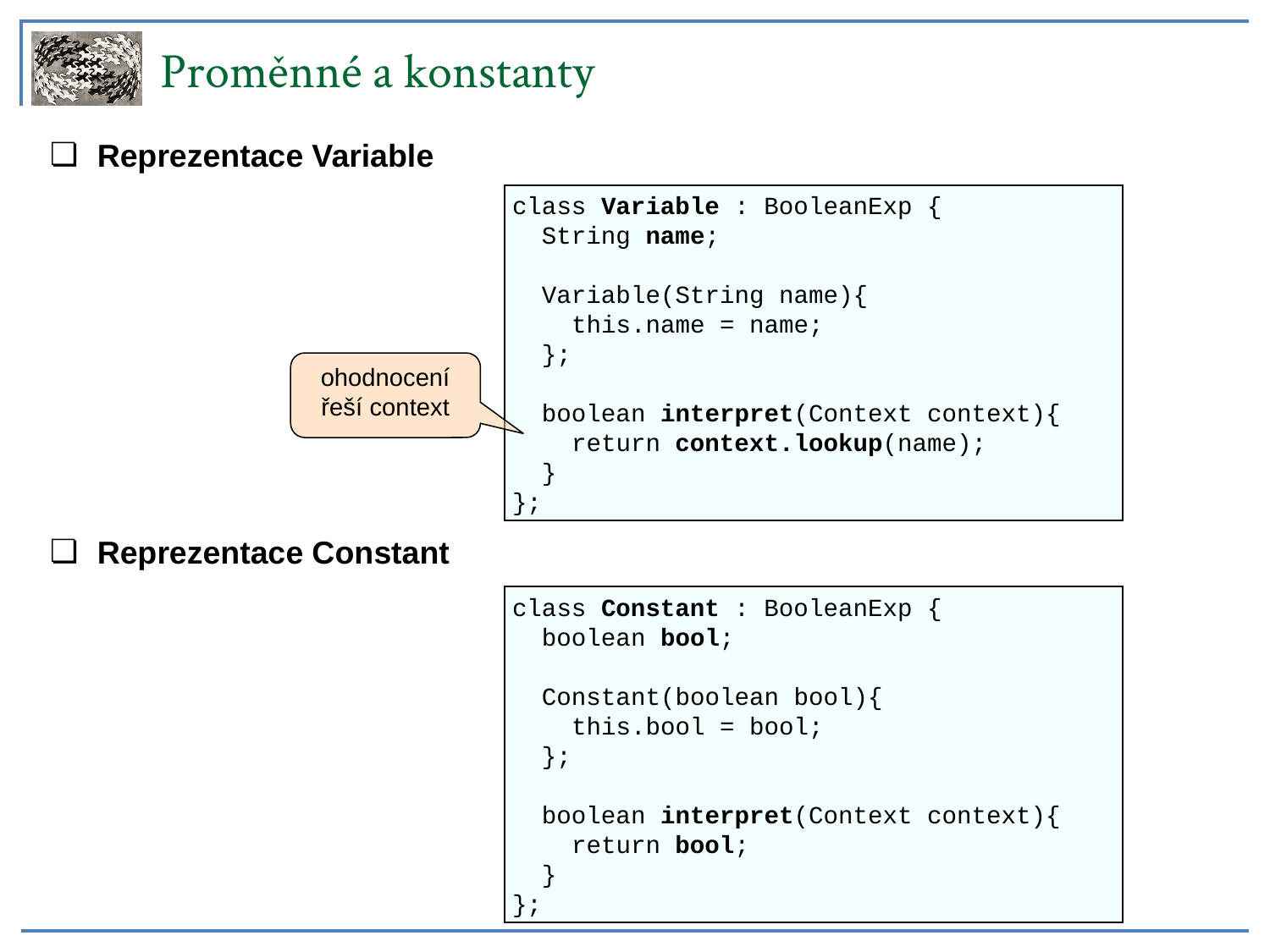

Proměnné a konstanty
Reprezentace Variable
class Variable : BooleanExp {
  String name;

  Variable(String name){
    this.name = name;
  };

  boolean interpret(Context context){
    return context.lookup(name);
  }
};
ohodnocení řeší context
Reprezentace Constant
class Constant : BooleanExp {
  boolean bool;

  Constant(boolean bool){
    this.bool = bool;
  };

  boolean interpret(Context context){
    return bool;
  }
};